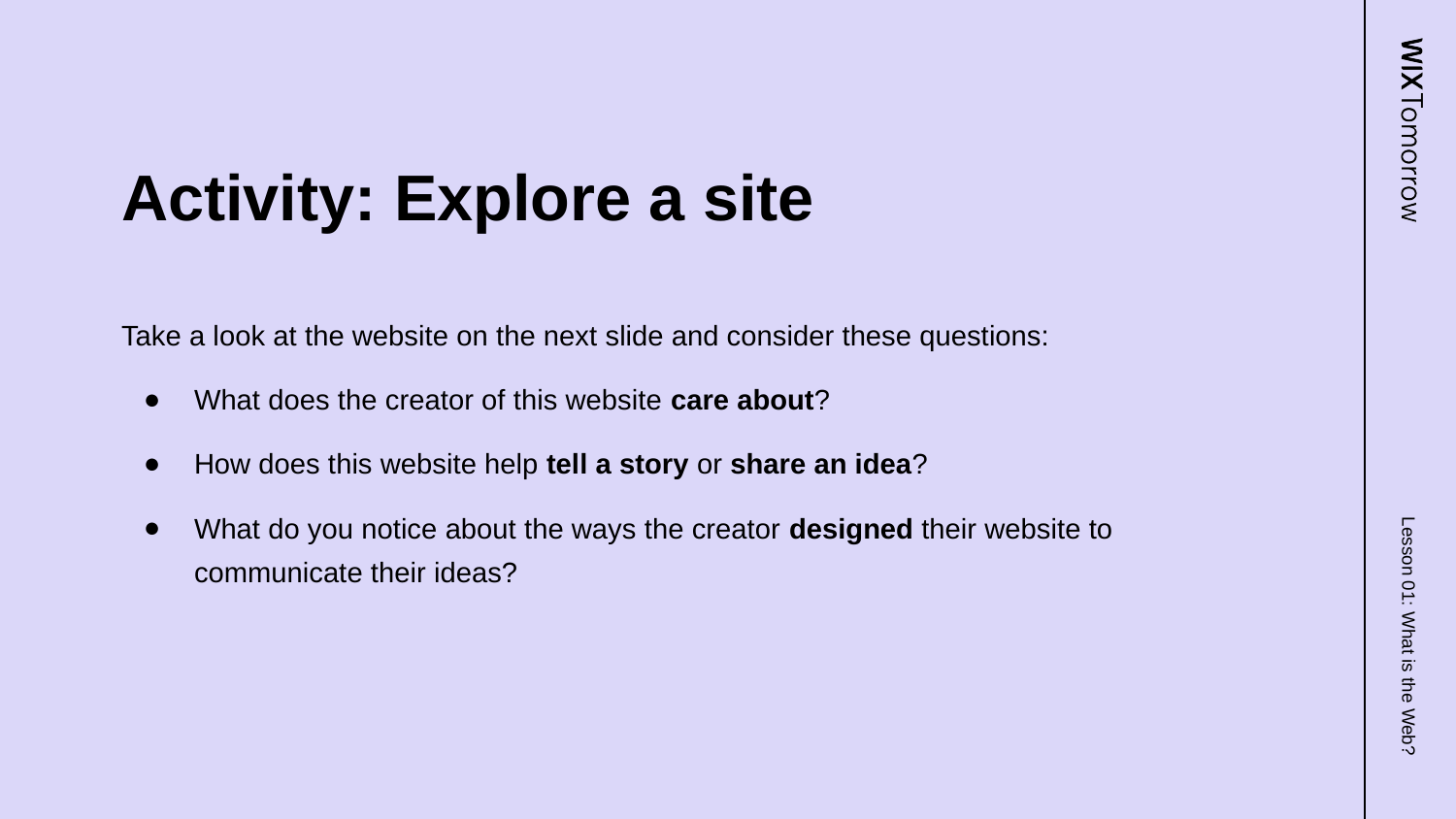

# Activity: Explore a site
Take a look at the website on the next slide and consider these questions:
What does the creator of this website care about?
How does this website help tell a story or share an idea?
What do you notice about the ways the creator designed their website to communicate their ideas?